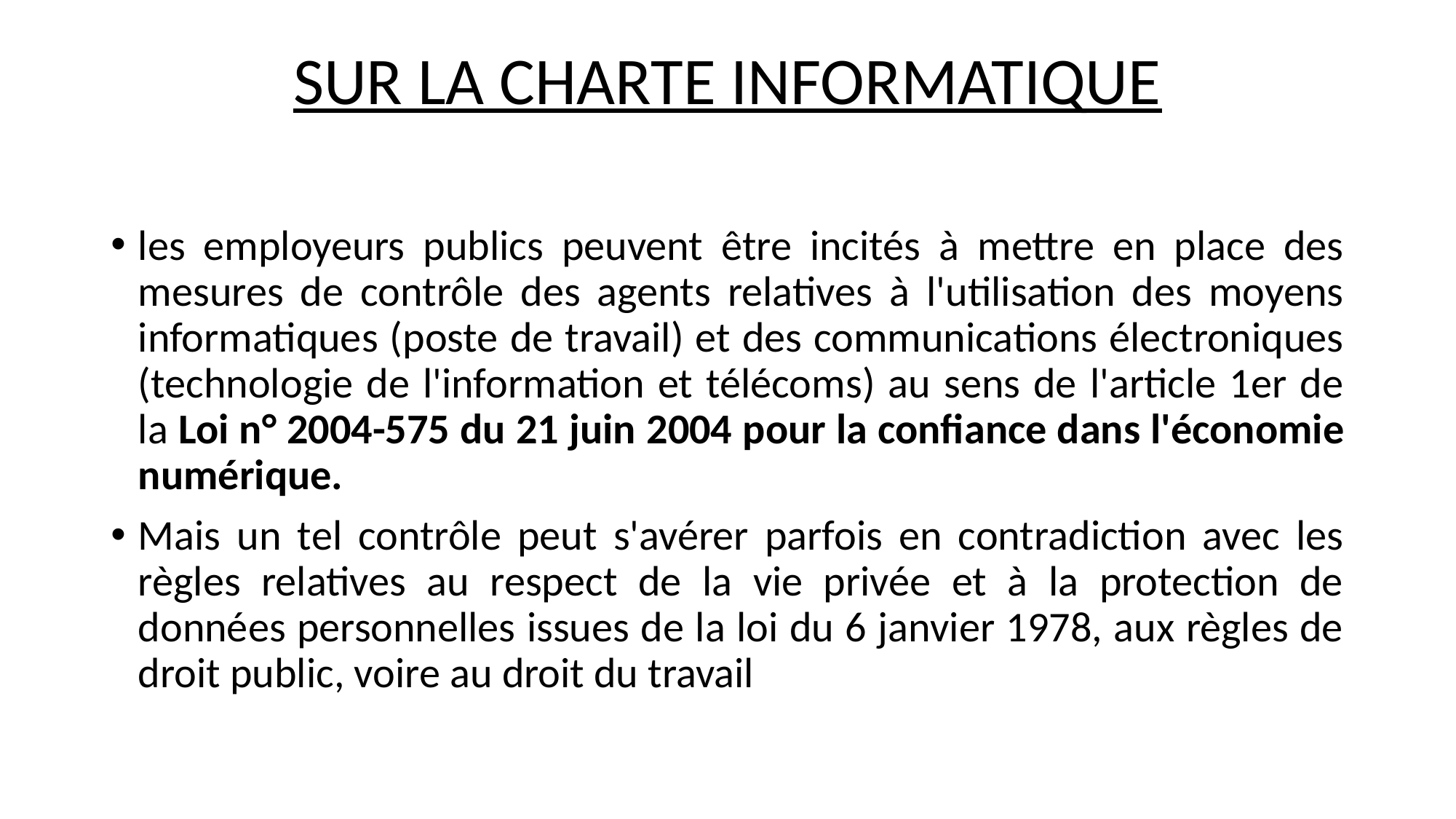

# SUR LA CHARTE INFORMATIQUE
les employeurs publics peuvent être incités à mettre en place des mesures de contrôle des agents relatives à l'utilisation des moyens informatiques (poste de travail) et des communications électroniques (technologie de l'information et télécoms) au sens de l'article 1er de la Loi n° 2004-575 du 21 juin 2004 pour la confiance dans l'économie numérique.
Mais un tel contrôle peut s'avérer parfois en contradiction avec les règles relatives au respect de la vie privée et à la protection de données personnelles issues de la loi du 6 janvier 1978, aux règles de droit public, voire au droit du travail